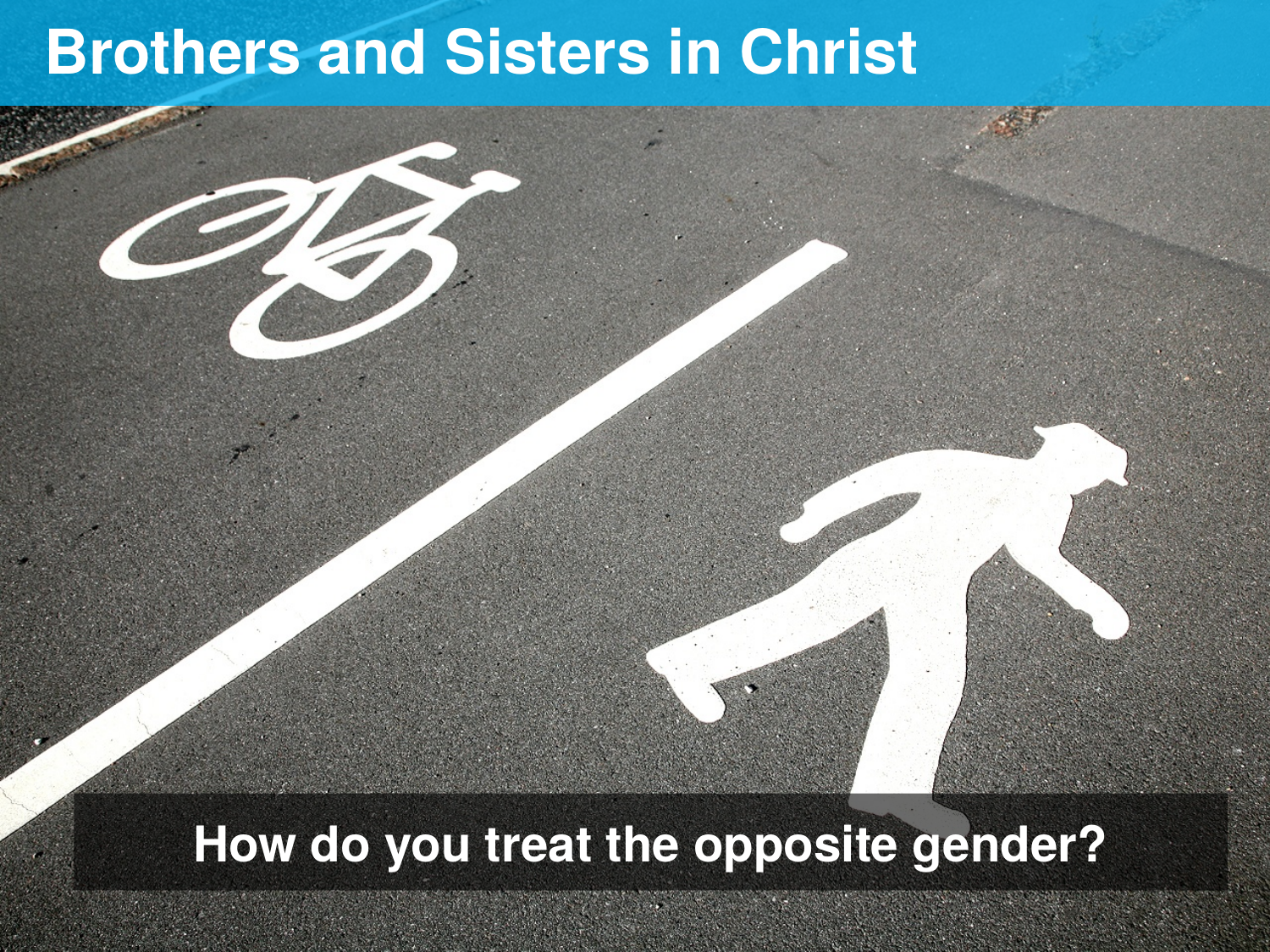

Brothers and Sisters in Christ
How do you treat the opposite gender?